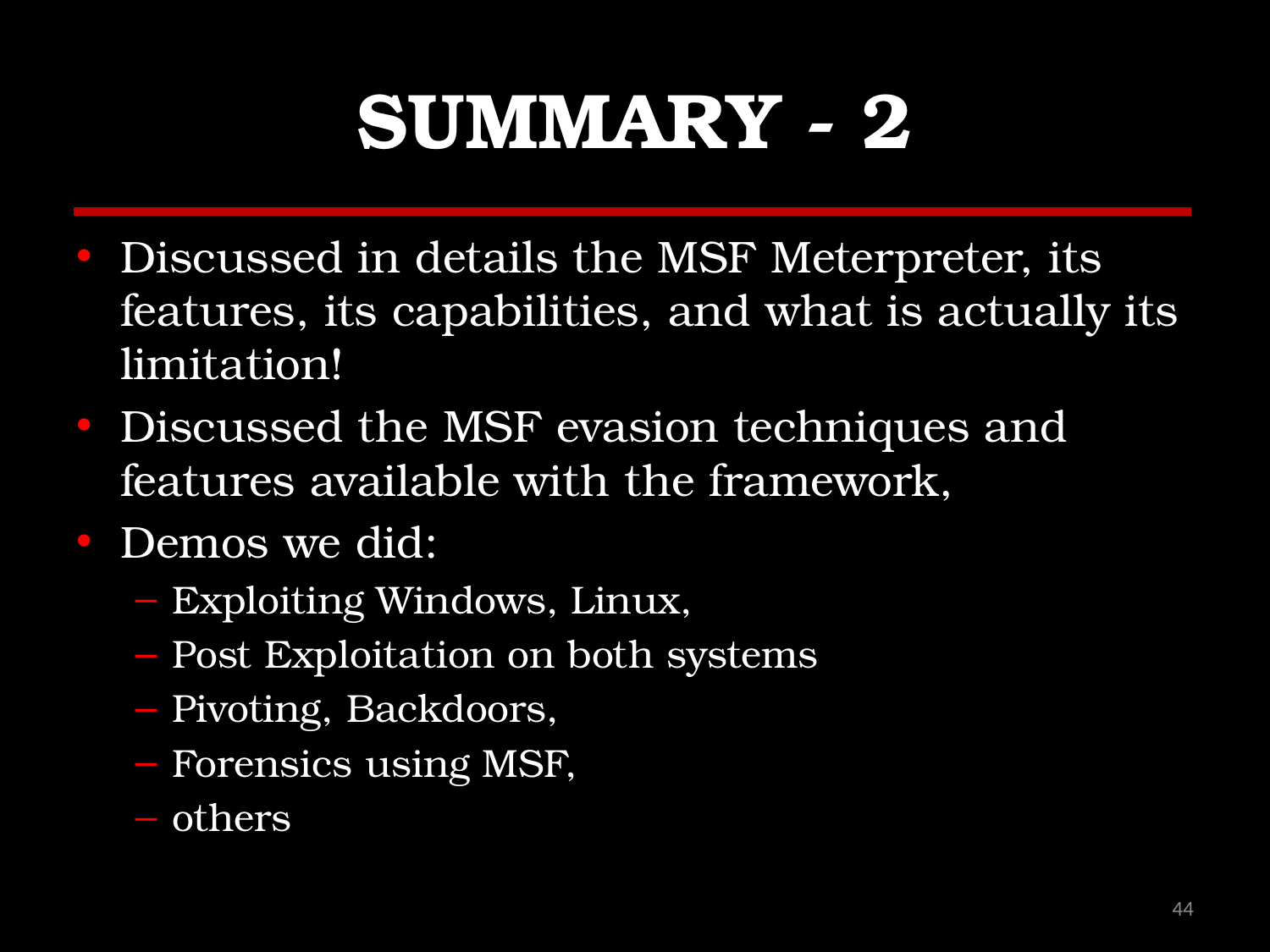

# SUMMARY - 2
Discussed in details the MSF Meterpreter, its features, its capabilities, and what is actually its limitation!
Discussed the MSF evasion techniques and features available with the framework,
Demos we did:
Exploiting Windows, Linux,
Post Exploitation on both systems
Pivoting, Backdoors,
Forensics using MSF,
others

44